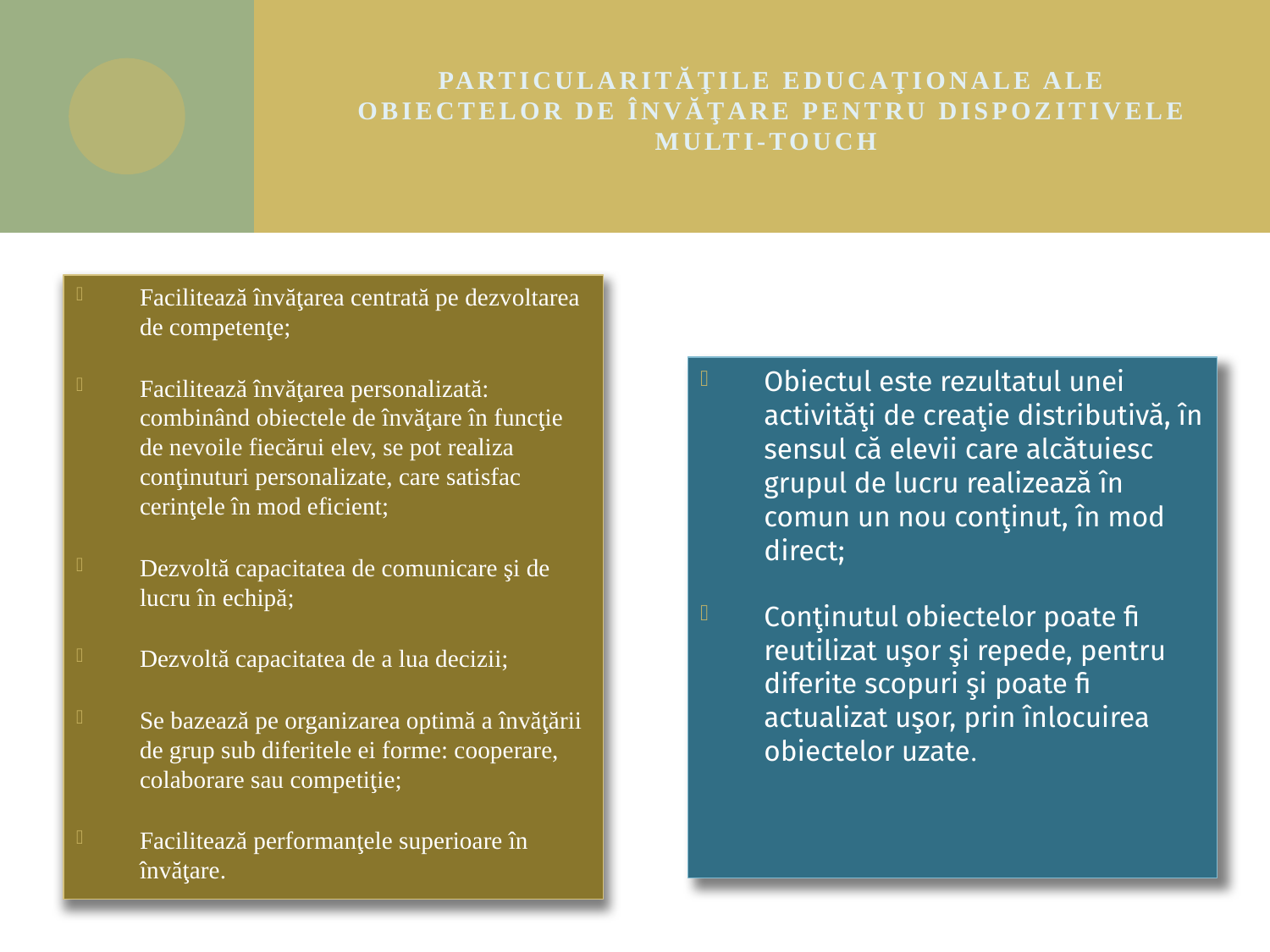

# Particularităţile educaţionale ale obiectelor de învăţare pentru dispozitivele multi-touch
Facilitează învăţarea centrată pe dezvoltarea de competenţe;
Facilitează învăţarea personalizată: combinând obiectele de învăţare în funcţie de nevoile fiecărui elev, se pot realiza conţinuturi personalizate, care satisfac cerinţele în mod eficient;
Dezvoltă capacitatea de comunicare şi de lucru în echipă;
Dezvoltă capacitatea de a lua decizii;
Se bazează pe organizarea optimă a învăţării de grup sub diferitele ei forme: cooperare, colaborare sau competiţie;
Facilitează performanţele superioare în învăţare.

Obiectul este rezultatul unei activităţi de creaţie distributivă, în sensul că elevii care alcătuiesc grupul de lucru realizează în comun un nou conţinut, în mod direct;
Conţinutul obiectelor poate fi reutilizat uşor şi repede, pentru diferite scopuri şi poate fi actualizat uşor, prin înlocuirea obiectelor uzate.